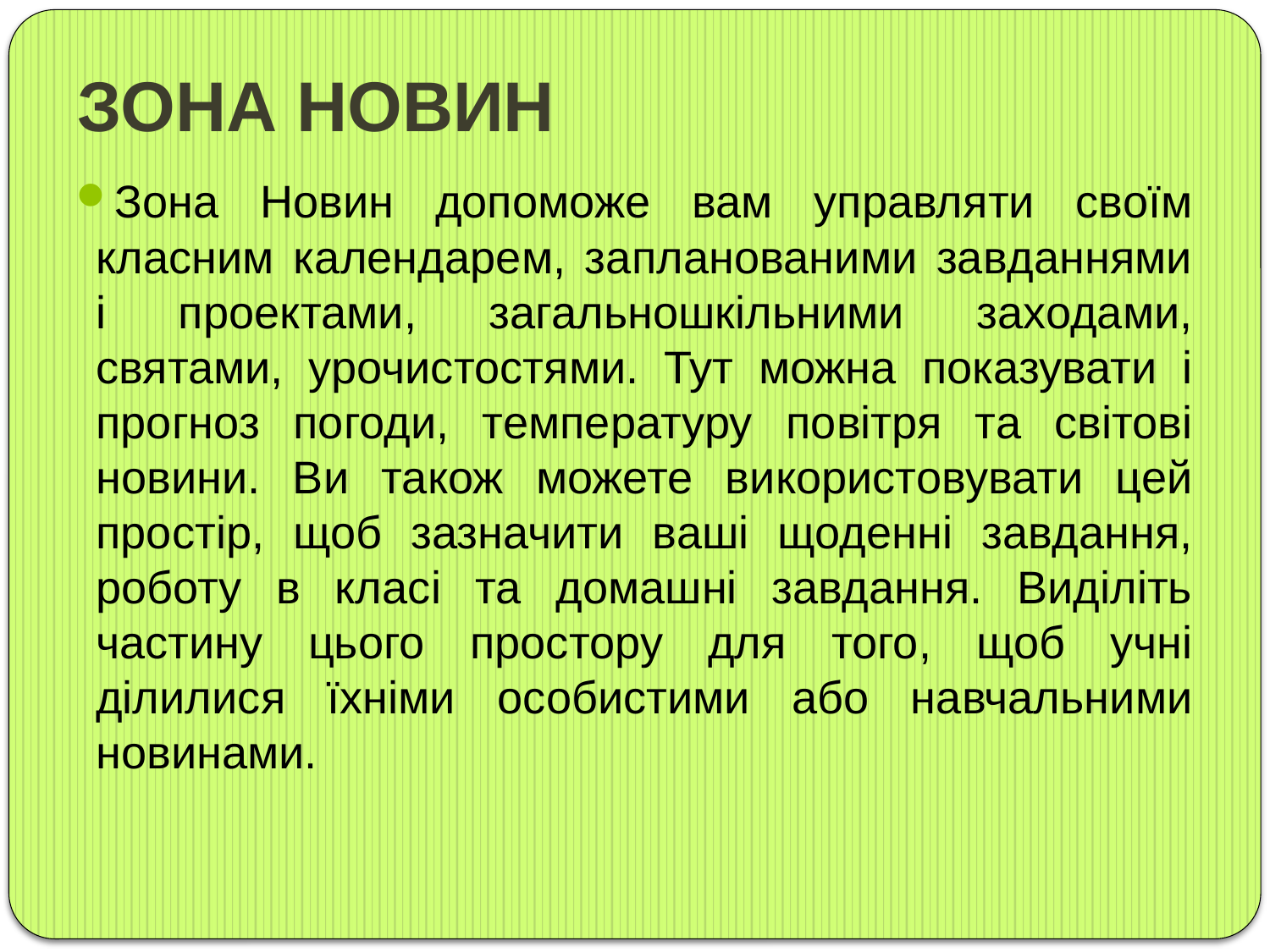

# ЗОНА НОВИН
Зона Новин допоможе вам управляти своїм класним календарем, запланованими завданнями і проектами, загальношкільними заходами, святами, урочистостями. Тут можна показувати і прогноз погоди, температуру повітря та світові новини. Ви також можете використовувати цей простір, щоб зазначити ваші щоденні завдання, роботу в класі та домашні завдання. Виділіть частину цього простору для того, щоб учні ділилися їхніми особистими або навчальними новинами.